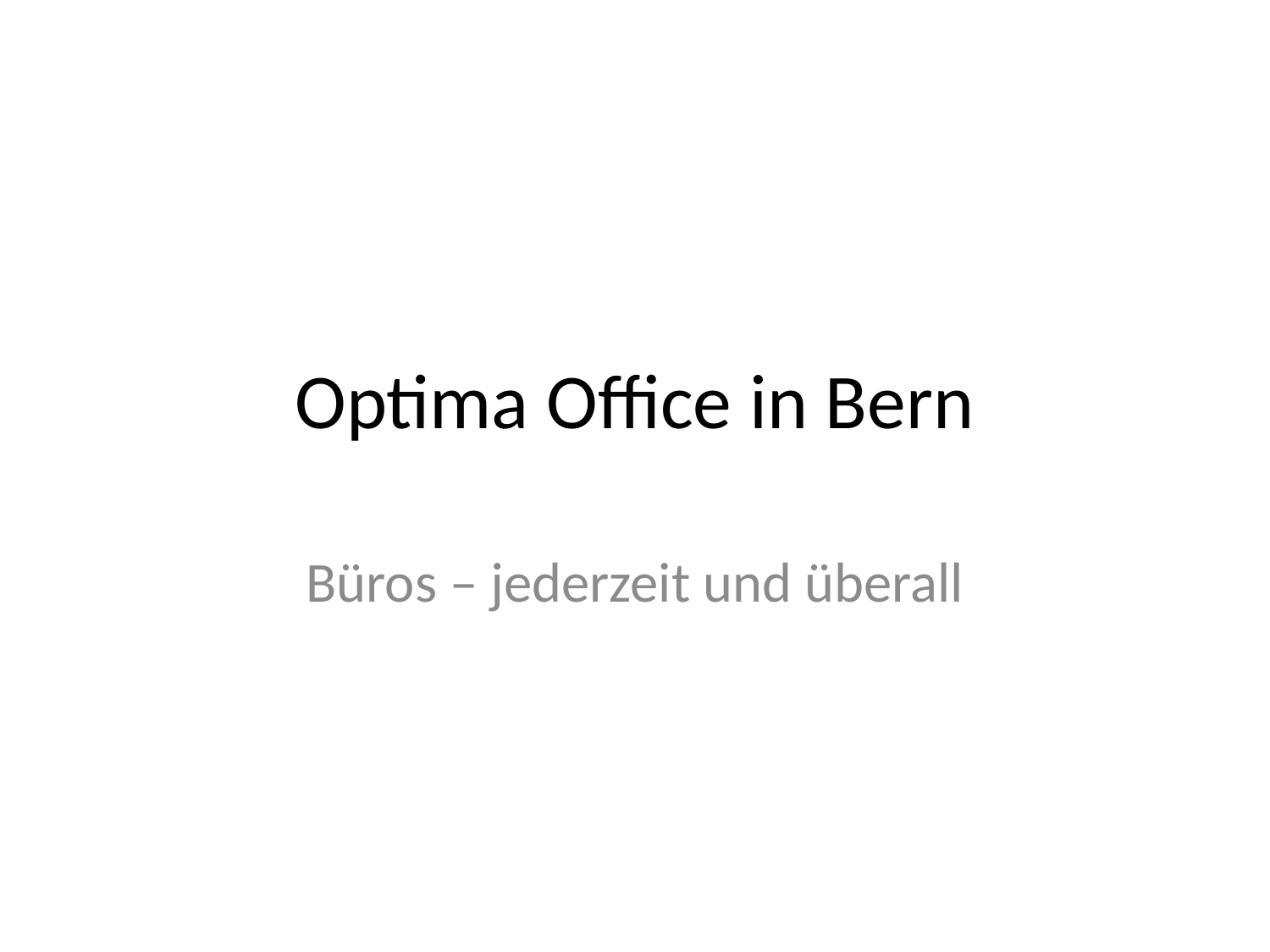

# Optima Office in Bern
Büros – jederzeit und überall